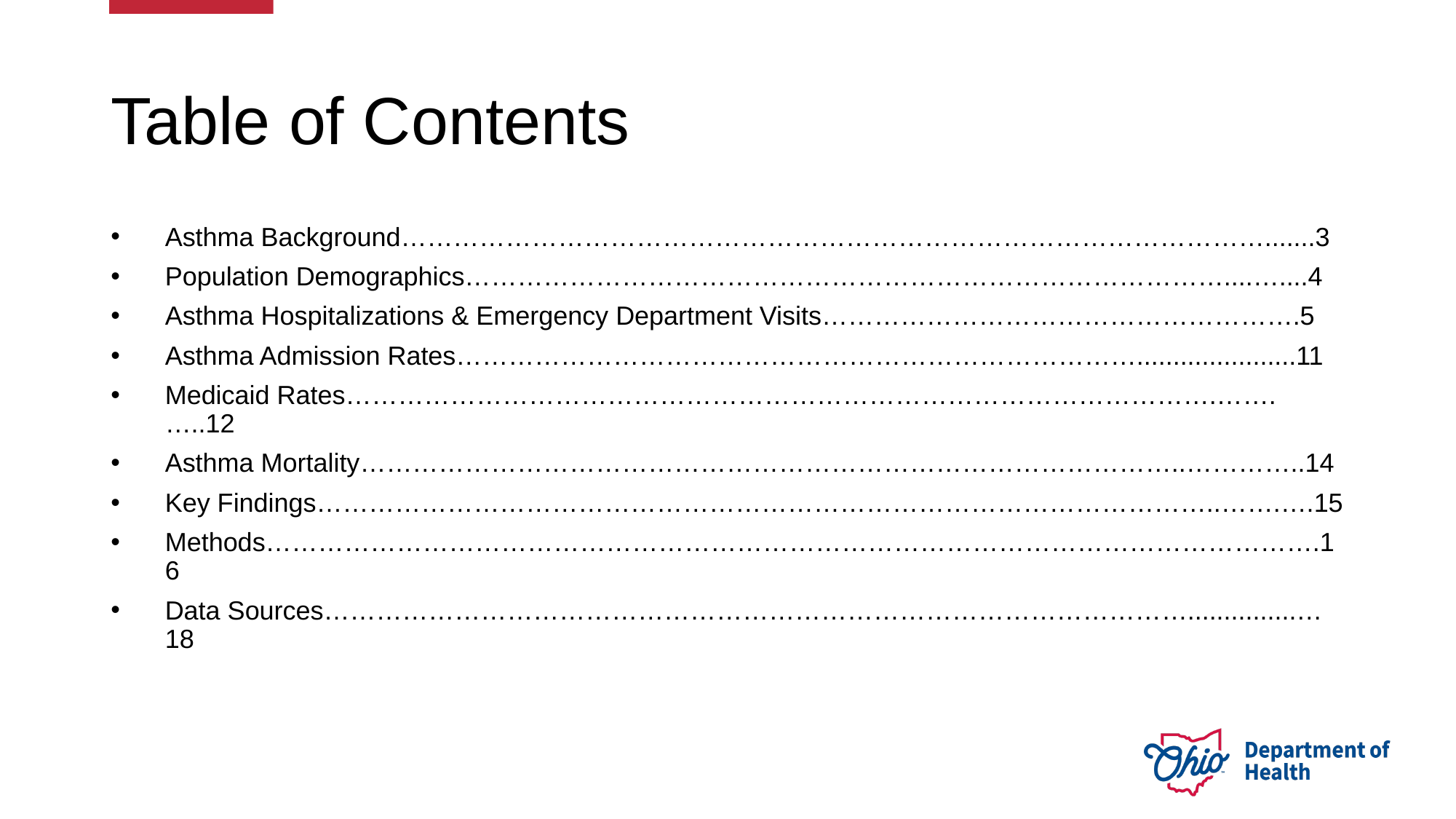

# Table of Contents
Asthma Background……………………………………………………………………………………….......3
Population Demographics……………………………………………………………………………....…....4
Asthma Hospitalizations & Emergency Department Visits……………………………………………….5
Asthma Admission Rates……………………………………………………………………......................11
Medicaid Rates……………………………………………………………………………………….…….…..12
Asthma Mortality…………………………………………………………………………………..…………..14
Key Findings…………………………………………………………………………………………..…….….15
Methods………………………………………………………………………………………………………….16
Data Sources………………………………………………………………………………………...............…18